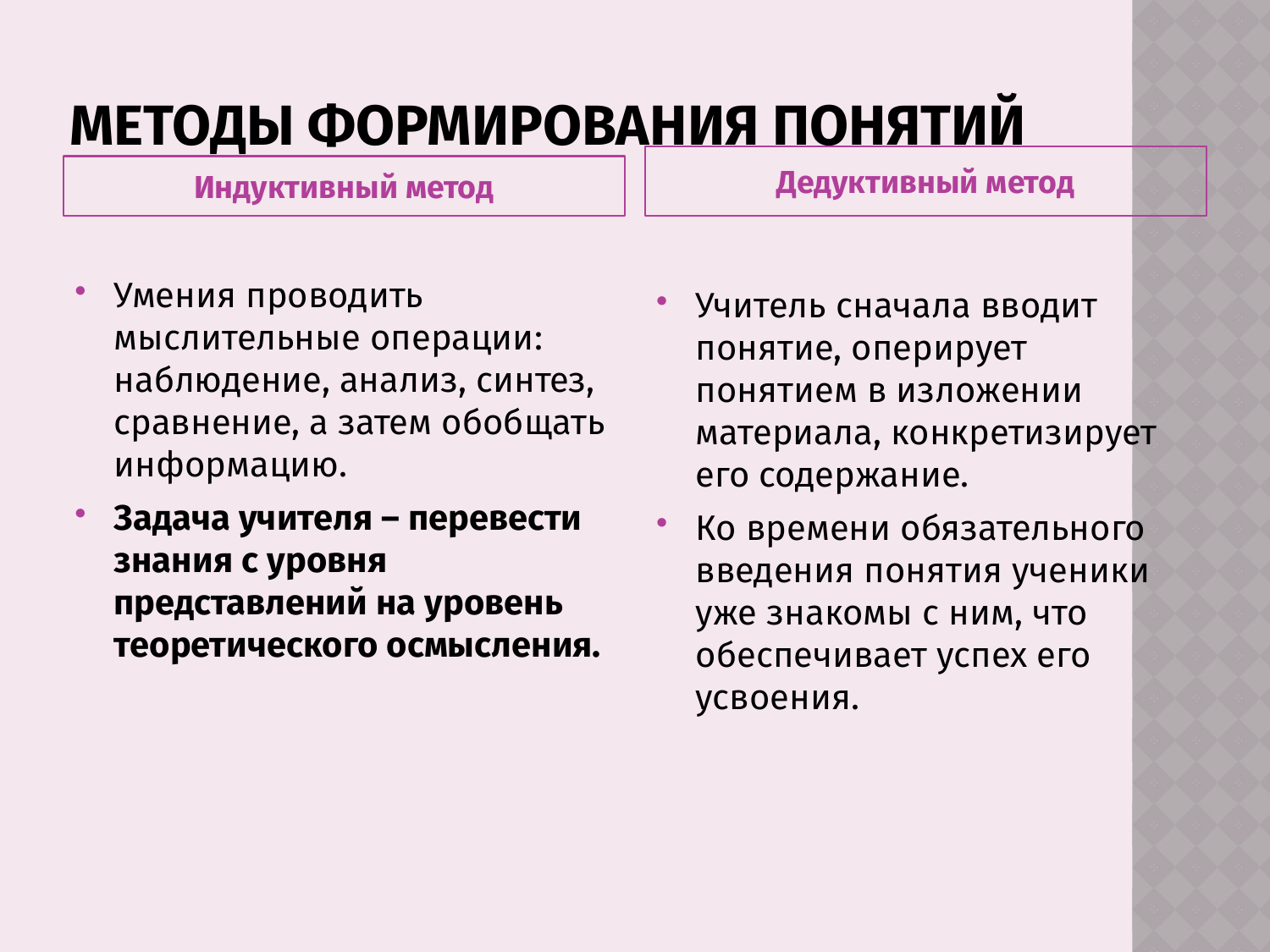

# Методы формирования понятий
Дедуктивный метод
Индуктивный метод
Умения проводить мыслительные операции: наблюдение, анализ, синтез, сравнение, а затем обобщать информацию.
Задача учителя – перевести знания с уровня представлений на уровень теоретического осмысления.

Учитель сначала вводит понятие, оперирует понятием в изложении материала, конкретизирует его содержание.
Ко времени обязательного введения понятия ученики уже знакомы с ним, что обеспечивает успех его усвоения.